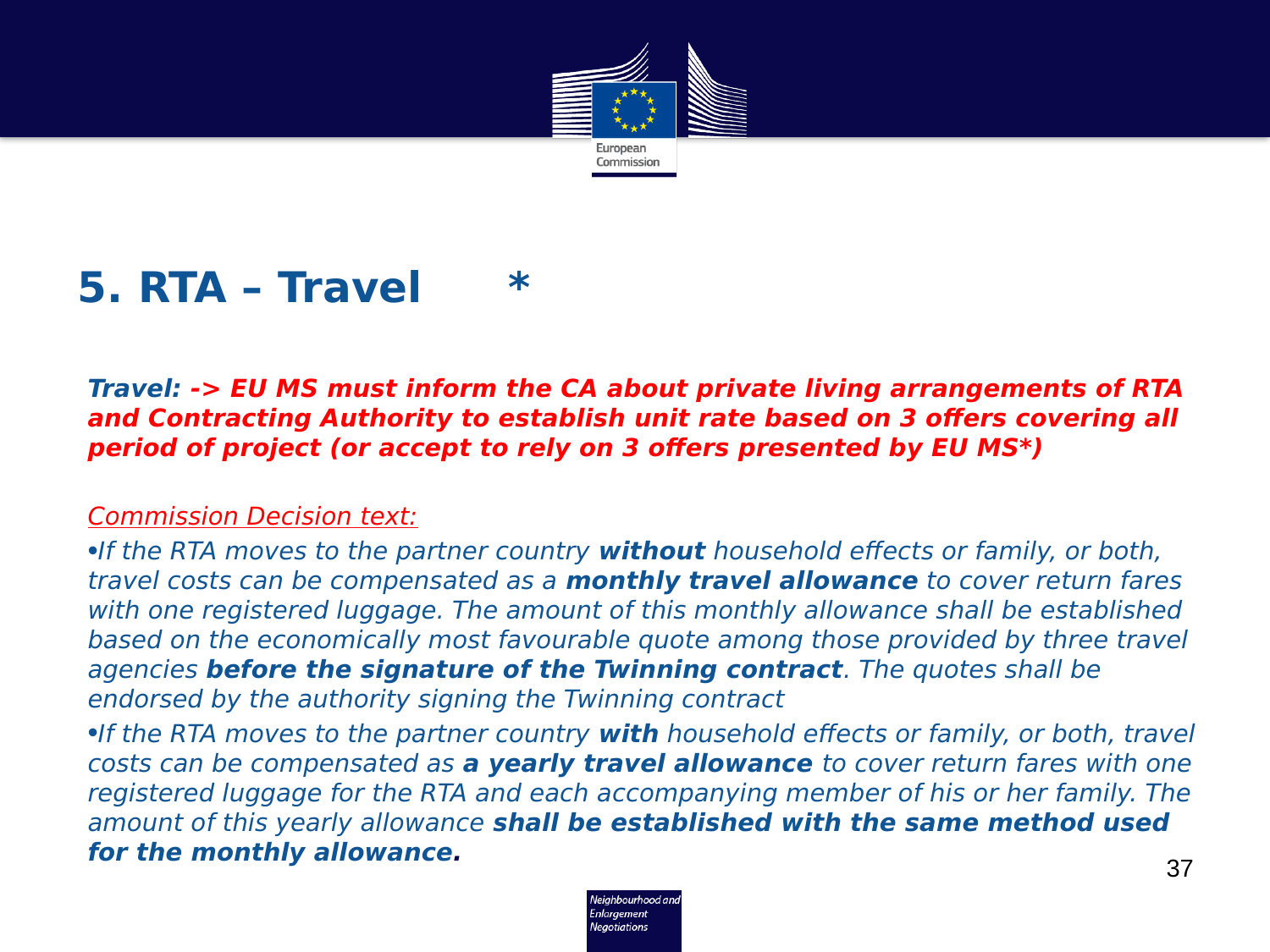

# 5. RTA – Travel	*
Travel: -> EU MS must inform the CA about private living arrangements of RTA and Contracting Authority to establish unit rate based on 3 offers covering all period of project (or accept to rely on 3 offers presented by EU MS*)

Commission Decision text:
If the RTA moves to the partner country without household effects or family, or both, travel costs can be compensated as a monthly travel allowance to cover return fares with one registered luggage. The amount of this monthly allowance shall be established based on the economically most favourable quote among those provided by three travel agencies before the signature of the Twinning contract. The quotes shall be endorsed by the authority signing the Twinning contract
If the RTA moves to the partner country with household effects or family, or both, travel costs can be compensated as a yearly travel allowance to cover return fares with one registered luggage for the RTA and each accompanying member of his or her family. The amount of this yearly allowance shall be established with the same method used for the monthly allowance.

37